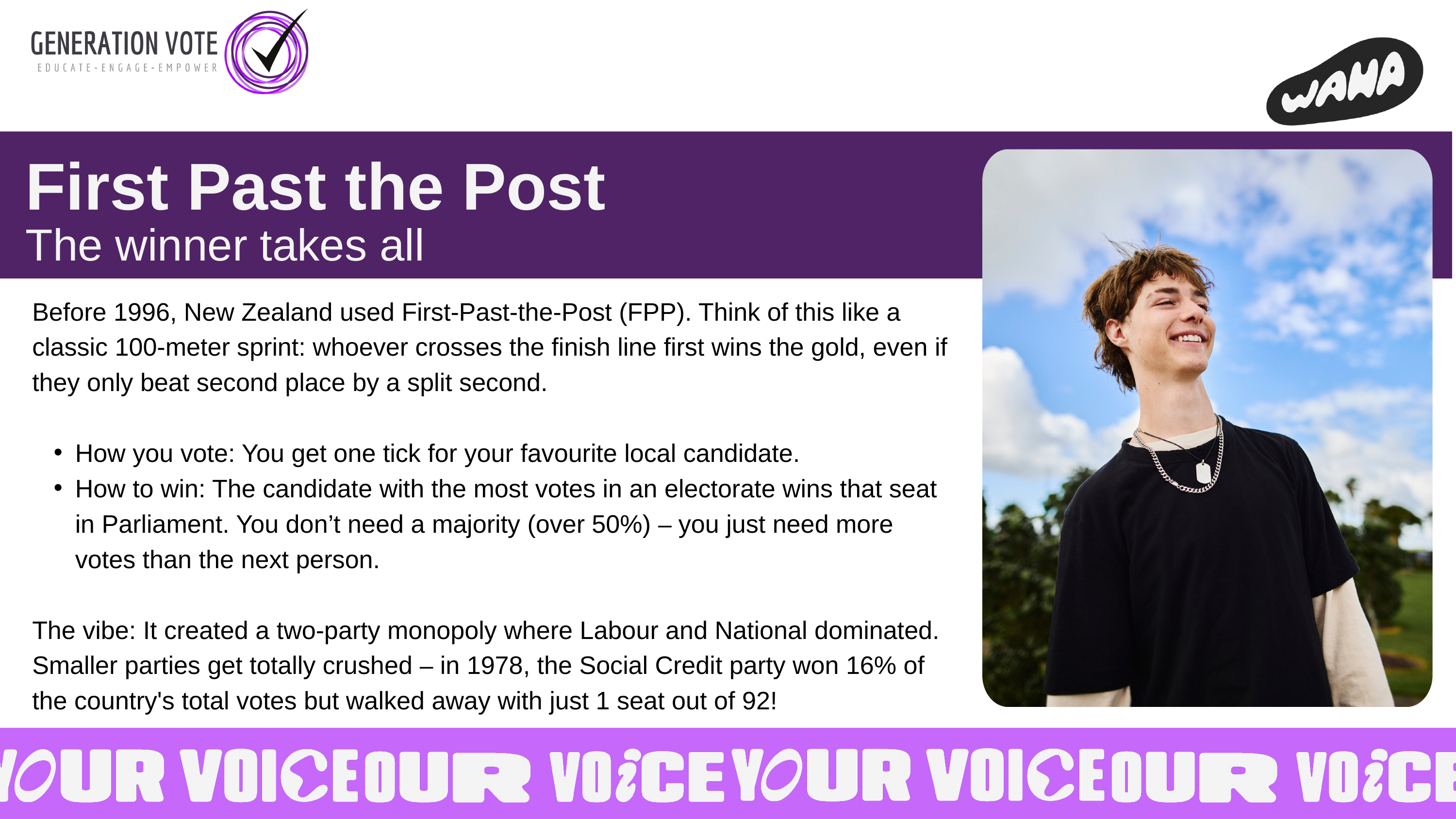

First Past the Post

The winner takes all
Before 1996, New Zealand used First-Past-the-Post (FPP). Think of this like a classic 100-meter sprint: whoever crosses the finish line first wins the gold, even if they only beat second place by a split second.

How you vote: You get one tick for your favourite local candidate.
How to win: The candidate with the most votes in an electorate wins that seat in Parliament. You don’t need a majority (over 50%) – you just need more votes than the next person.

The vibe: It created a two-party monopoly where Labour and National dominated. Smaller parties get totally crushed – in 1978, the Social Credit party won 16% of the country's total votes but walked away with just 1 seat out of 92!